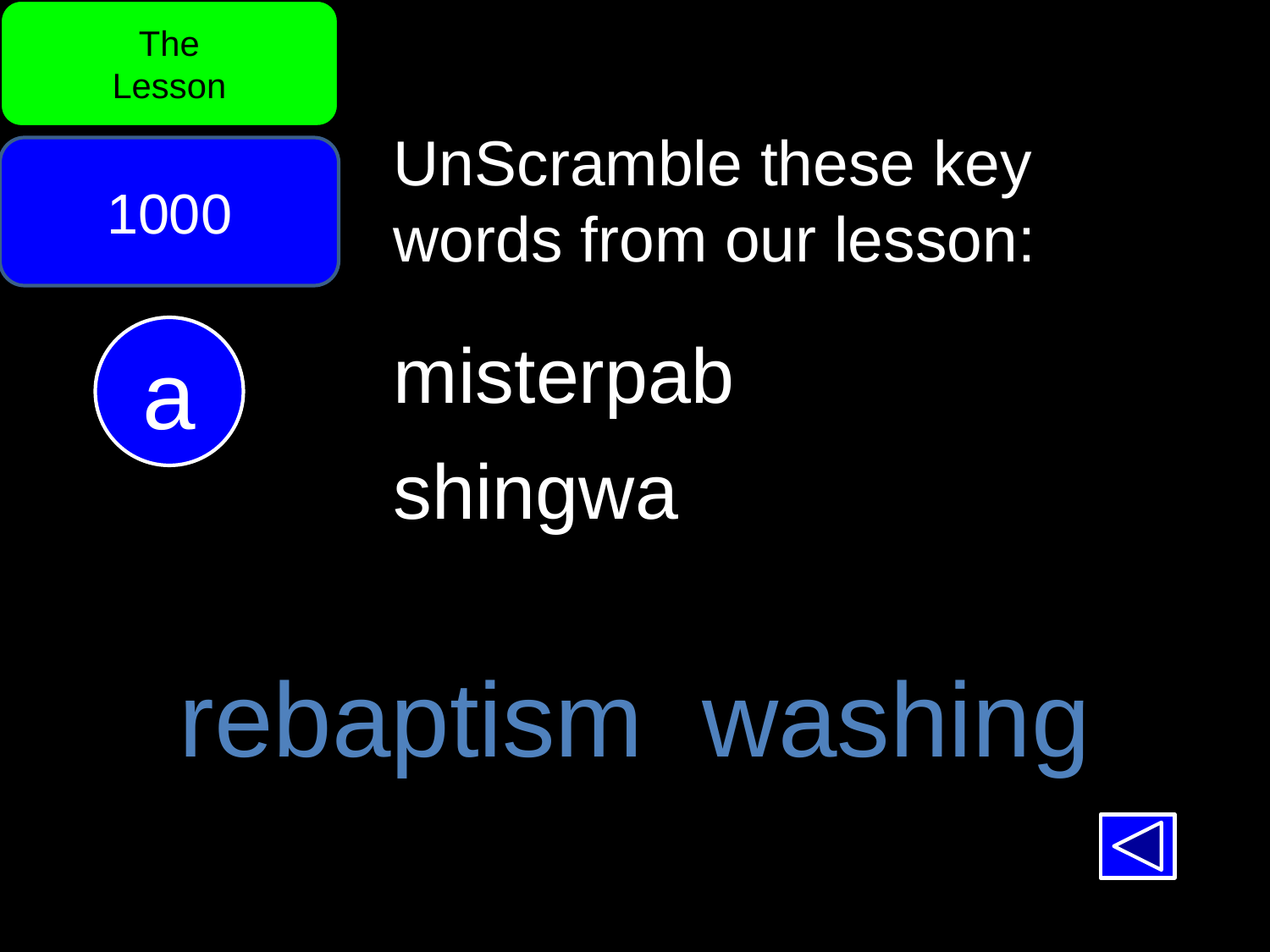

The
Lesson
UnScramble these key words from our lesson:

misterpab

shingwa
1000
a
rebaptism  washing